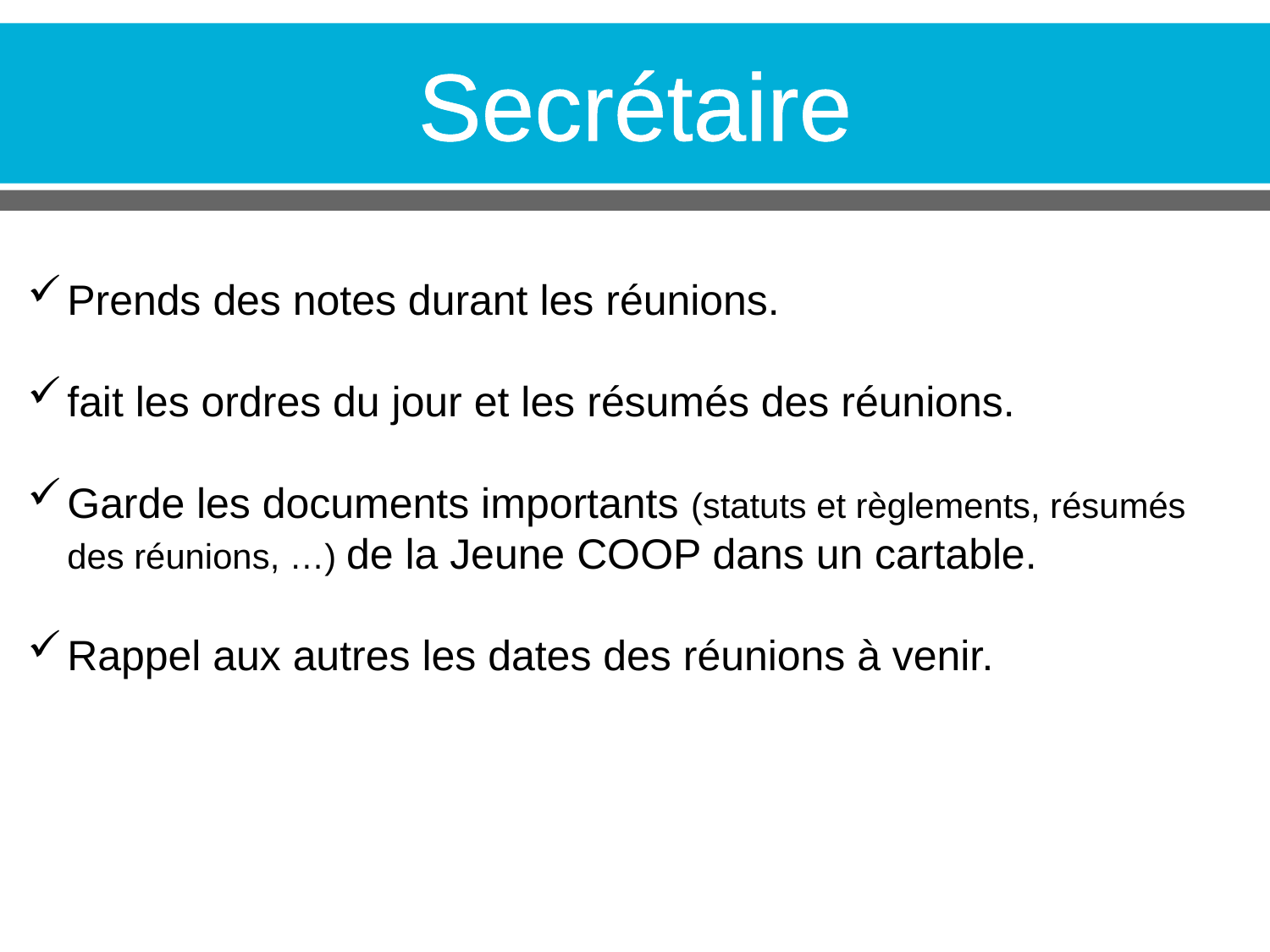

# Secrétaire
Prends des notes durant les réunions.

fait les ordres du jour et les résumés des réunions.

Garde les documents importants (statuts et règlements, résumés des réunions, …) de la Jeune COOP dans un cartable.

Rappel aux autres les dates des réunions à venir.